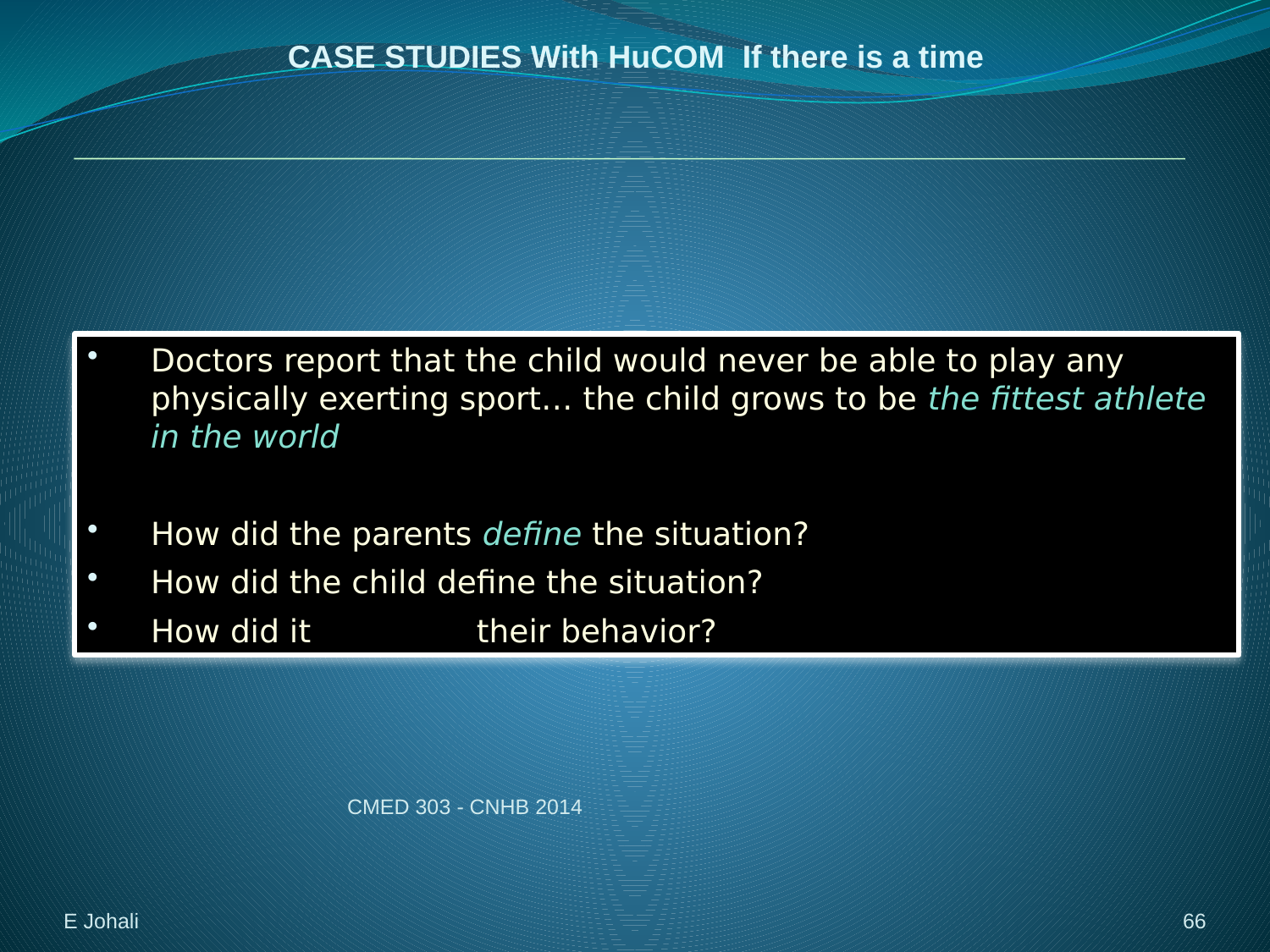

CASE STUDIES With HuCOM  If there is a time

Doctors report that the child would never be able to play any physically exerting sport… the child grows to be the fittest athlete in the world

How did the parents define the situation?
How did the child define the situation?
How did it influence their behavior?
CMED 303 - CNHB 2014
E Johali
66